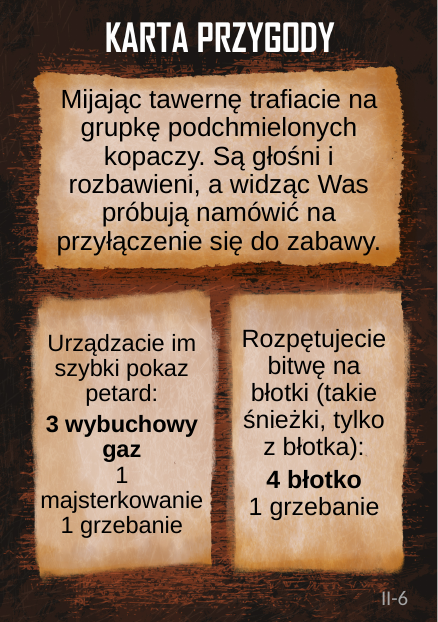

# Mijając tawernę trafiacie na grupkę podchmielonych kopaczy. Są głośni i rozbawieni, a widząc Was próbują namówić na przyłączenie się do zabawy.
Rozpętujecie bitwę na błotki (takie śnieżki, tylko z błotka):
4 błotko
1 grzebanie
Urządzacie im szybki pokaz petard:
3 wybuchowy gaz
1 majsterkowanie
1 grzebanie
II-6